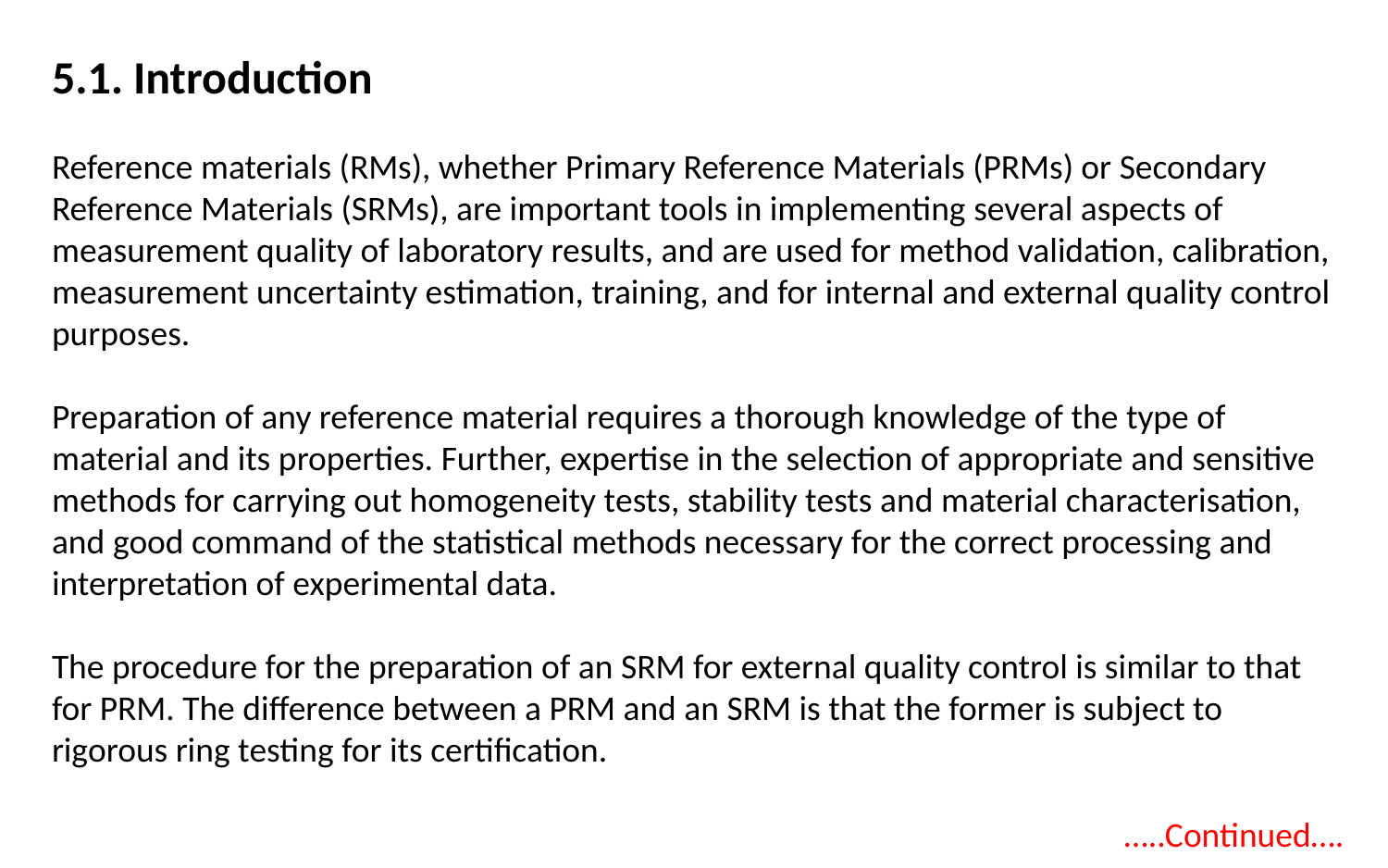

5.1. Introduction

Reference materials (RMs), whether Primary Reference Materials (PRMs) or Secondary Reference Materials (SRMs), are important tools in implementing several aspects of measurement quality of laboratory results, and are used for method validation, calibration, measurement uncertainty estimation, training, and for internal and external quality control purposes.

Preparation of any reference material requires a thorough knowledge of the type of material and its properties. Further, expertise in the selection of appropriate and sensitive methods for carrying out homogeneity tests, stability tests and material characterisation, and good command of the statistical methods necessary for the correct processing and interpretation of experimental data.

The procedure for the preparation of an SRM for external quality control is similar to that for PRM. The difference between a PRM and an SRM is that the former is subject to rigorous ring testing for its certification.
…..Continued….